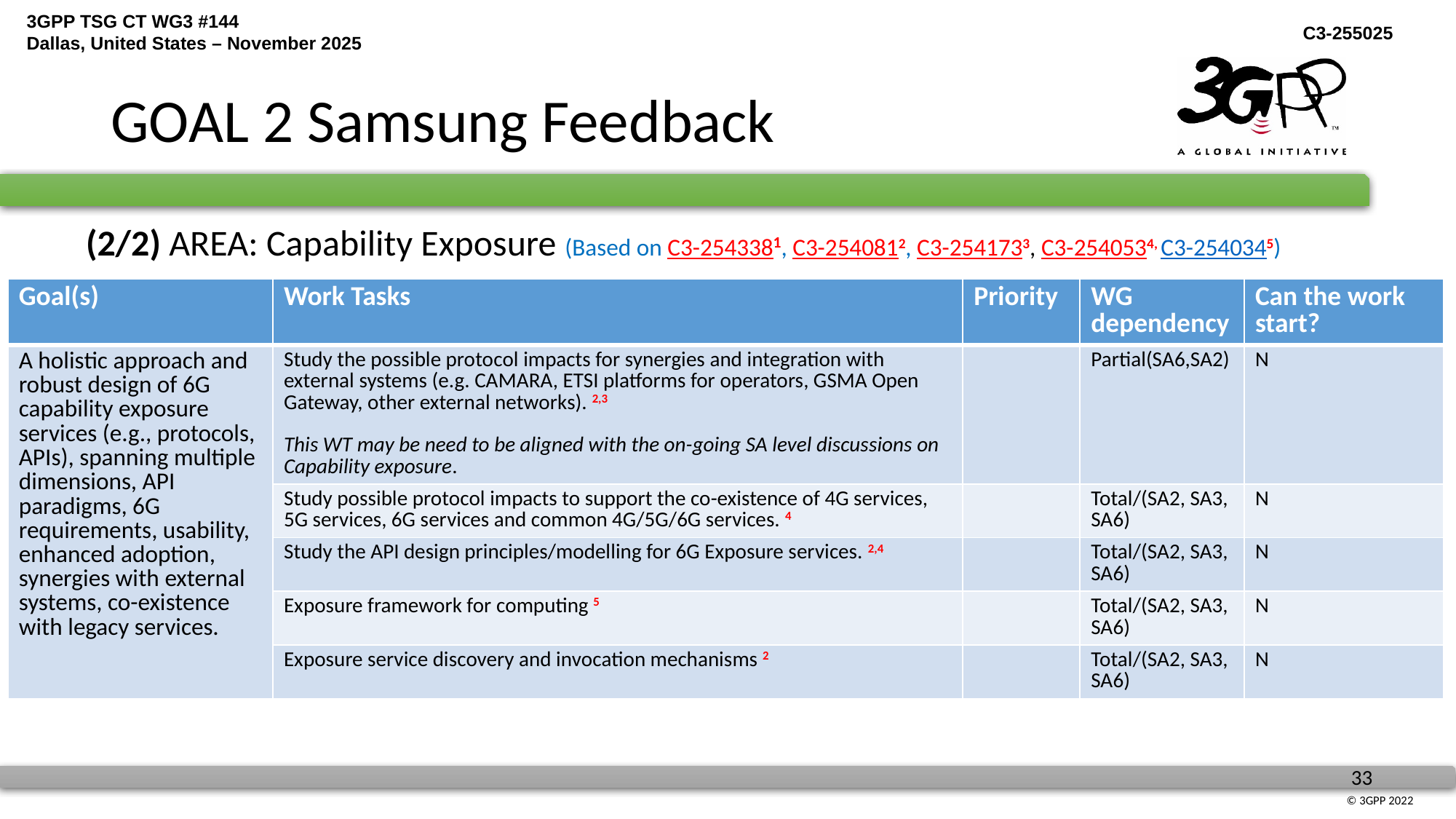

# GOAL 2 Samsung Feedback
(2/2) AREA: Capability Exposure (Based on C3-2543381, C3-2540812, C3-2541733, C3-2540534, C3-2540345)
| Goal(s) | Work Tasks | Priority | WG dependency | Can the work start? |
| --- | --- | --- | --- | --- |
| A holistic approach and robust design of 6G capability exposure services (e.g., protocols, APIs), spanning multiple dimensions, API paradigms, 6G requirements, usability, enhanced adoption, synergies with external systems, co-existence with legacy services. | Study the possible protocol impacts for synergies and integration with external systems (e.g. CAMARA, ETSI platforms for operators, GSMA Open Gateway, other external networks). 2,3 This WT may be need to be aligned with the on-going SA level discussions on Capability exposure. |  | Partial(SA6,SA2) | N |
|  | Study possible protocol impacts to support the co-existence of 4G services, 5G services, 6G services and common 4G/5G/6G services. 4 |  | Total/(SA2, SA3, SA6) | N |
|  | Study the API design principles/modelling for 6G Exposure services. 2,4 |  | Total/(SA2, SA3, SA6) | N |
|  | Exposure framework for computing 5 |  | Total/(SA2, SA3, SA6) | N |
|  | Exposure service discovery and invocation mechanisms 2 |  | Total/(SA2, SA3, SA6) | N |